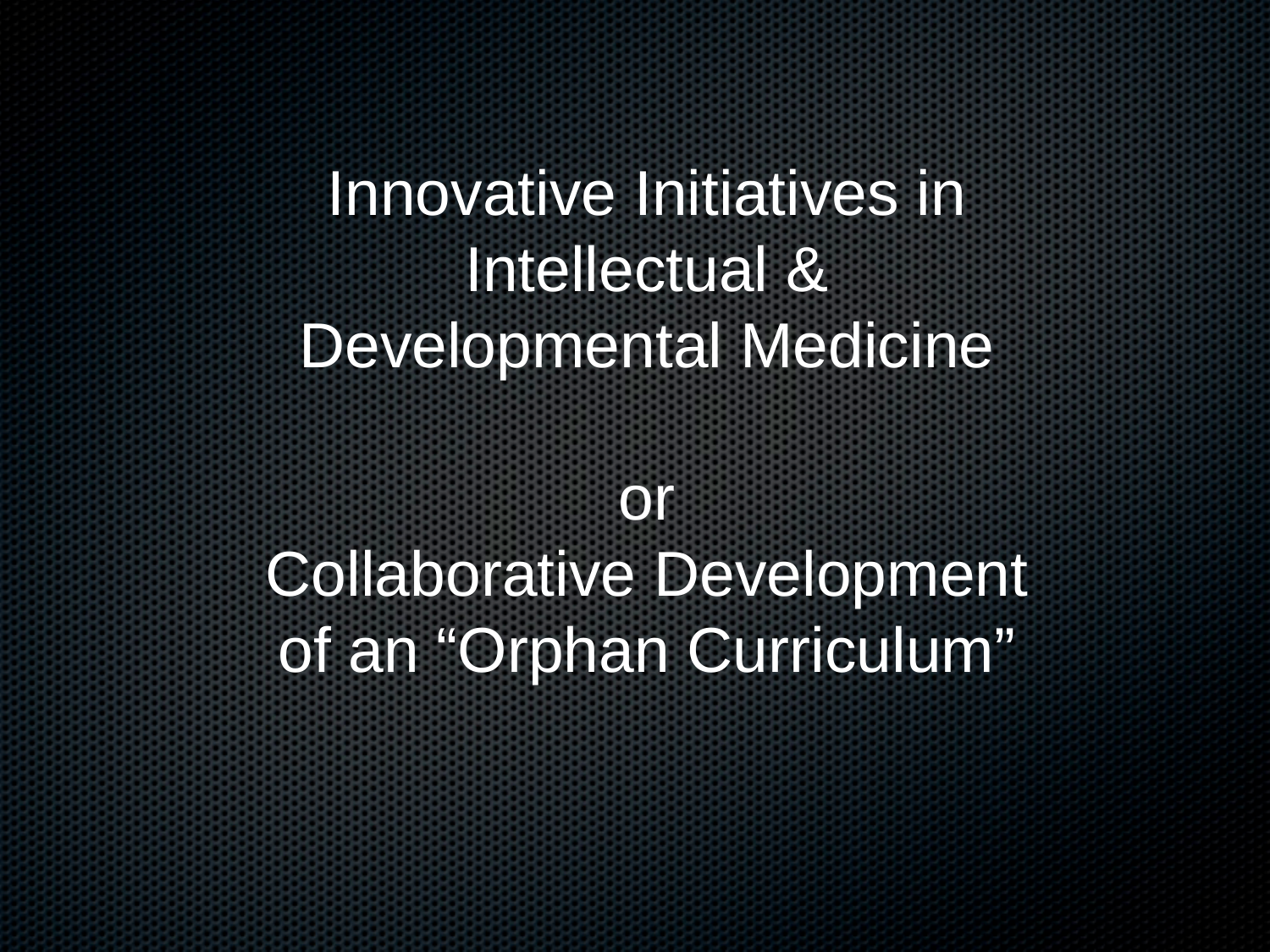

# Innovative Initiatives in Intellectual & Developmental Medicine or Collaborative Development of an “Orphan Curriculum”